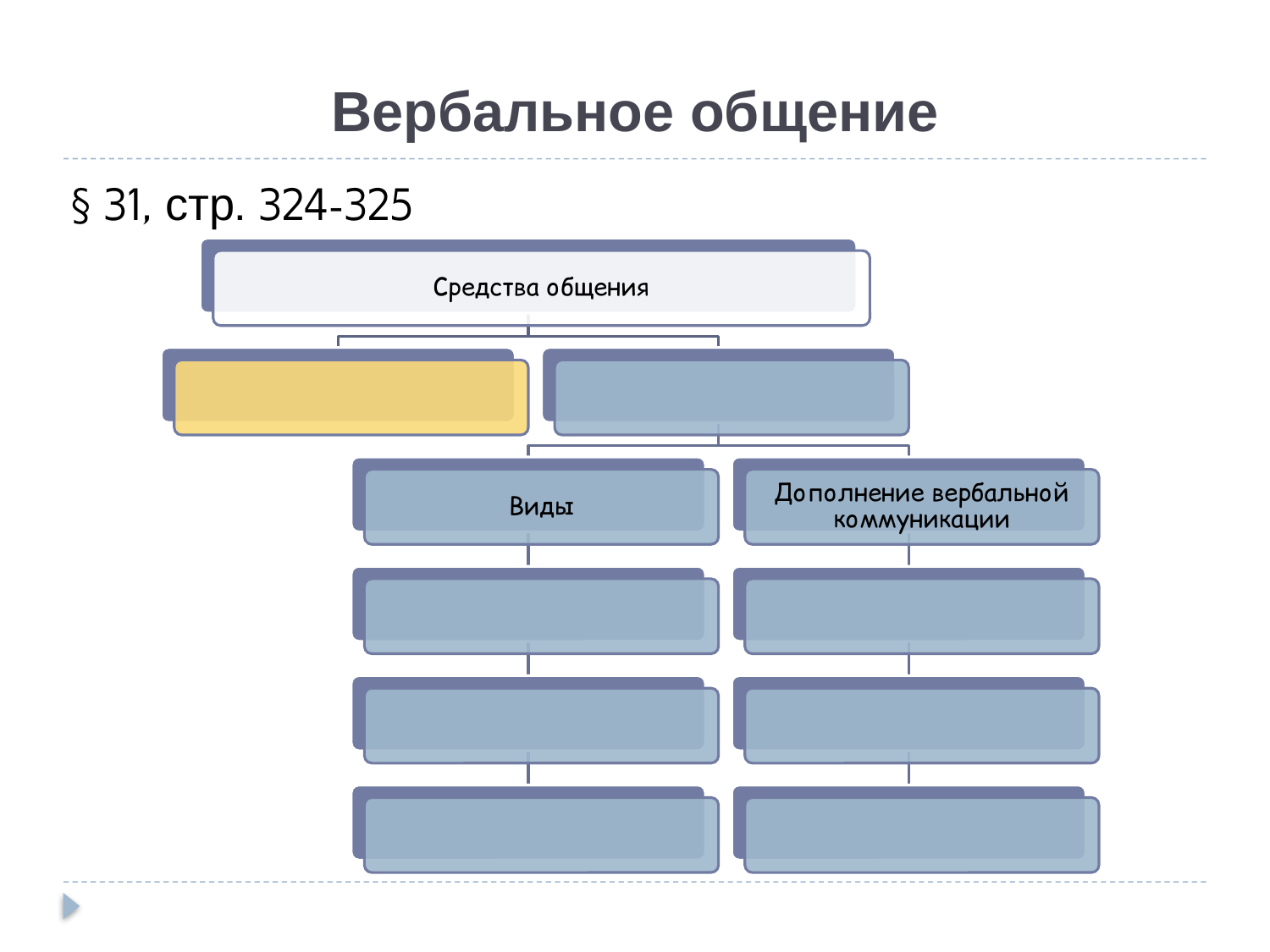

# Вербальное общение
§ 31, стр. 324-325
Средства общения

Виды

Дополнение вербальной коммуникации